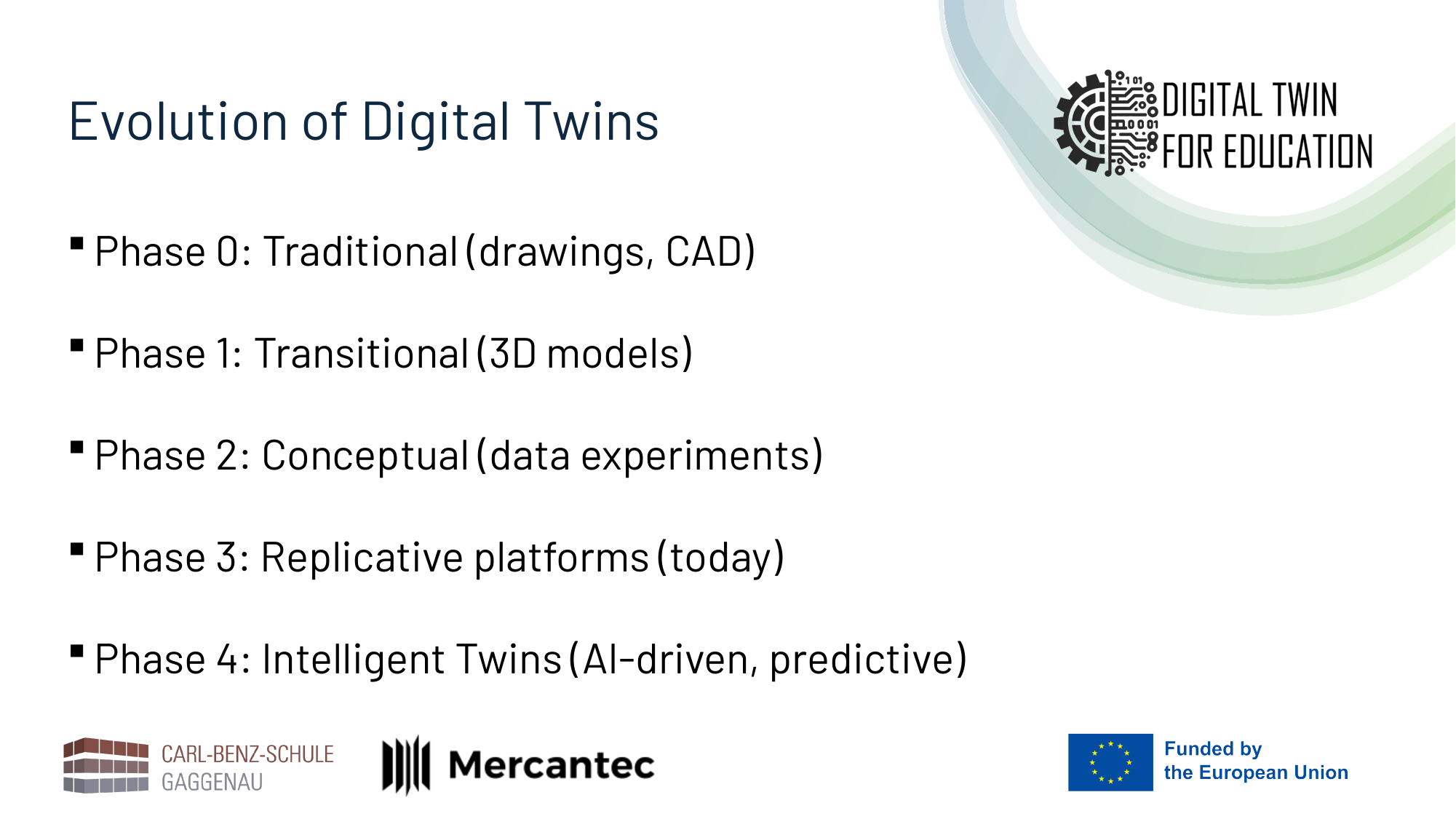

# Evolution of Digital Twins
Phase 0: Traditional (drawings, CAD)

Phase 1: Transitional (3D models)

Phase 2: Conceptual (data experiments)

Phase 3: Replicative platforms (today)

Phase 4: Intelligent Twins (AI-driven, predictive)